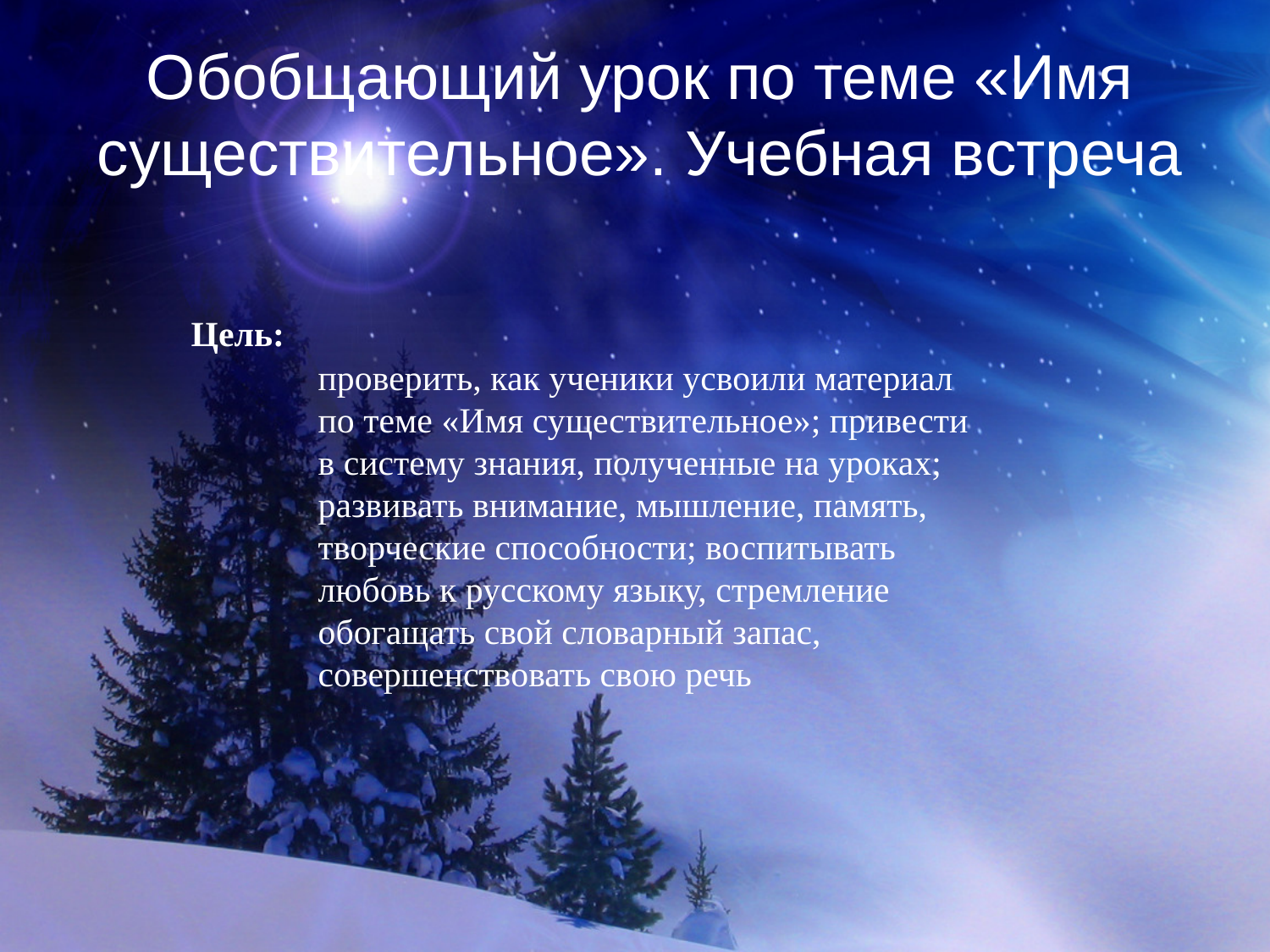

Обобщающий урок по теме «Имя существительное». Учебная встреча
Цель:
проверить, как ученики усвоили материал по теме «Имя существительное»; привести в систему знания, полученные на уроках;  развивать внимание, мышление, память, творческие способности; воспитывать любовь к русскому языку, стремление обогащать свой словарный запас, совершенствовать свою речь